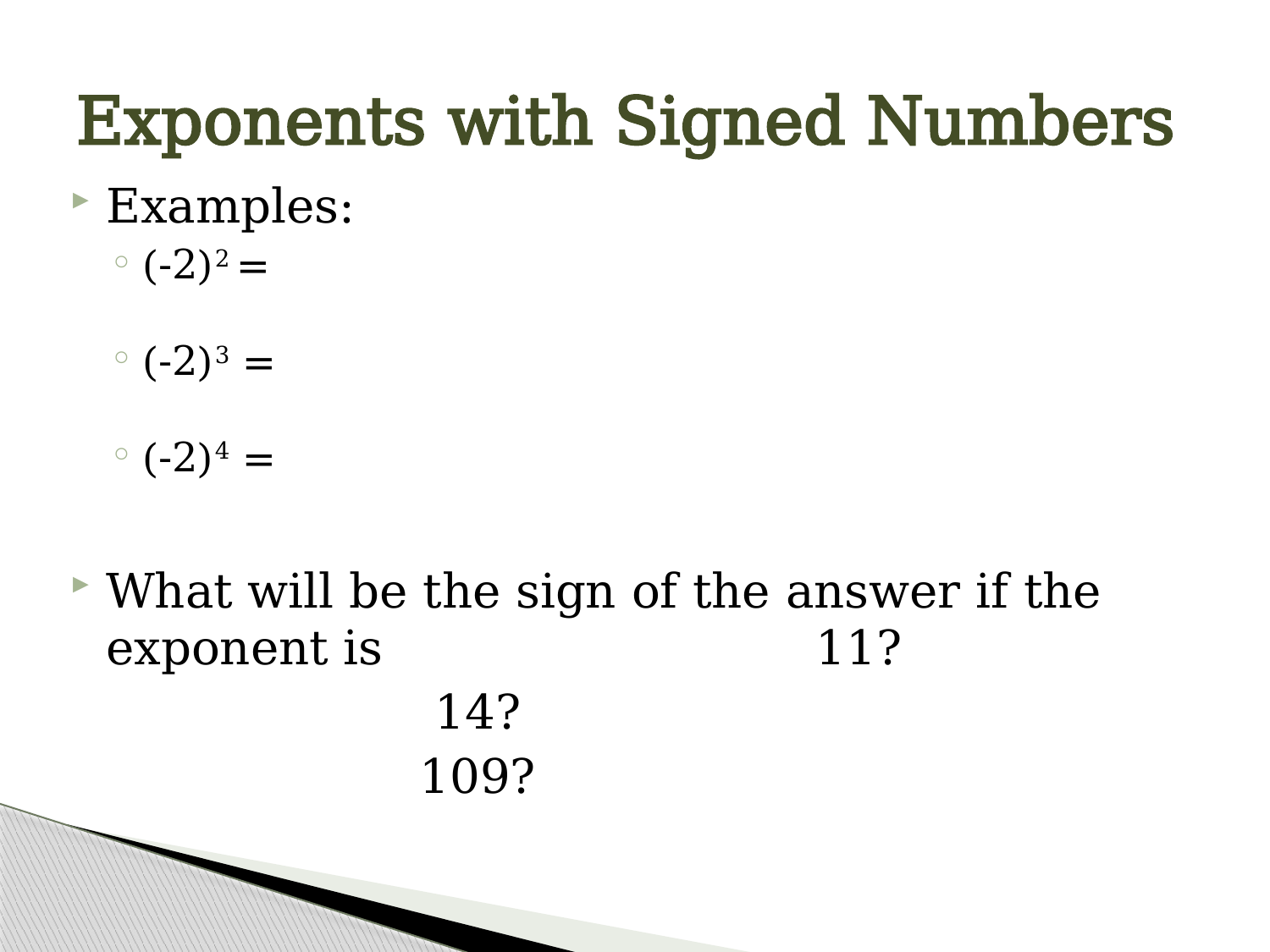

# Exponents with Signed Numbers
Examples:
(-2)2 =

(-2)3 =

(-2)4 =

What will be the sign of the answer if the exponent is 			     11?
			     14?
			    109?